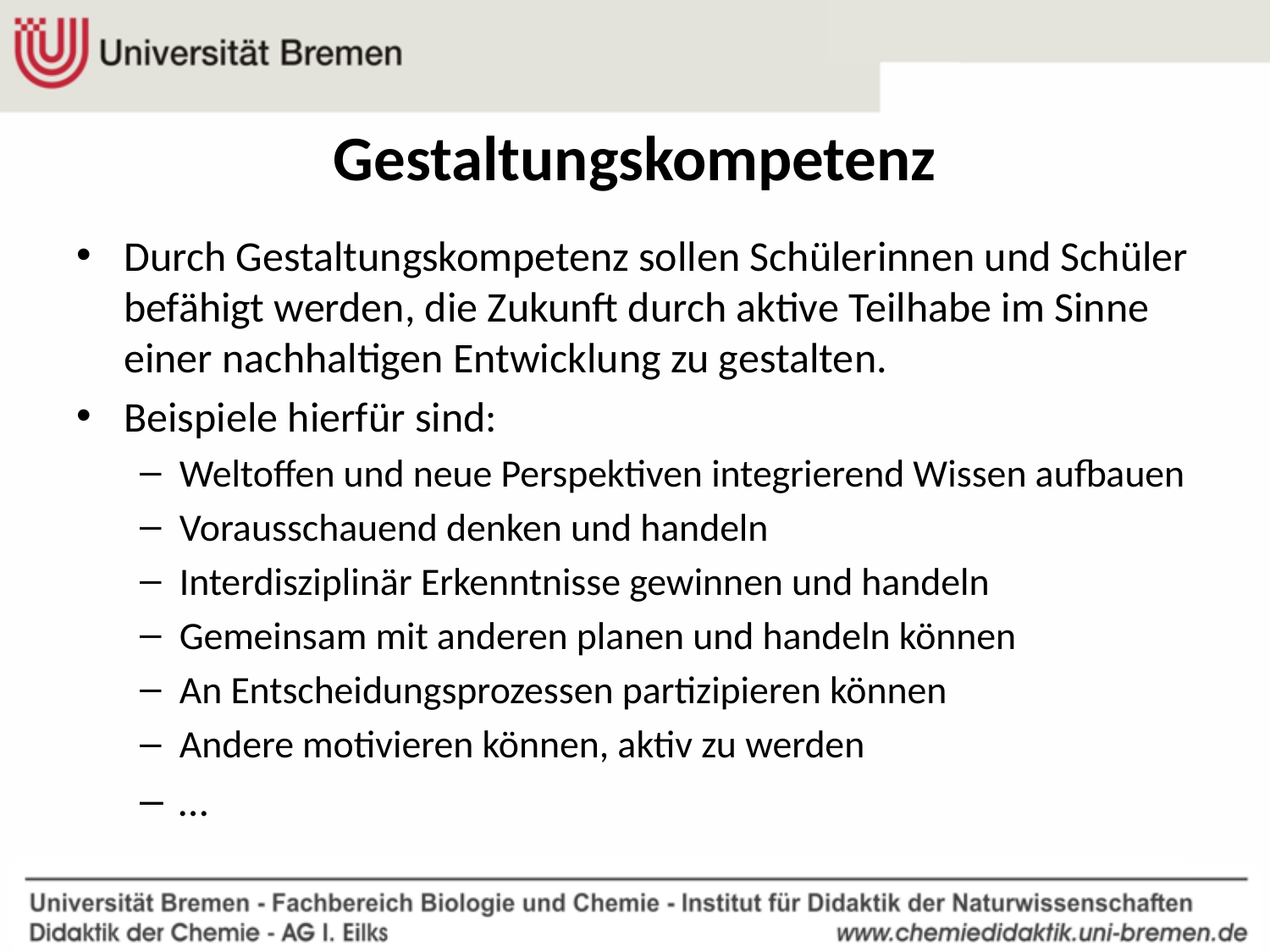

# Gestaltungskompetenz
Durch Gestaltungskompetenz sollen Schülerinnen und Schüler befähigt werden, die Zukunft durch aktive Teilhabe im Sinne einer nachhaltigen Entwicklung zu gestalten.
Beispiele hierfür sind:
Weltoffen und neue Perspektiven integrierend Wissen aufbauen
Vorausschauend denken und handeln
Interdisziplinär Erkenntnisse gewinnen und handeln
Gemeinsam mit anderen planen und handeln können
An Entscheidungsprozessen partizipieren können
Andere motivieren können, aktiv zu werden
…